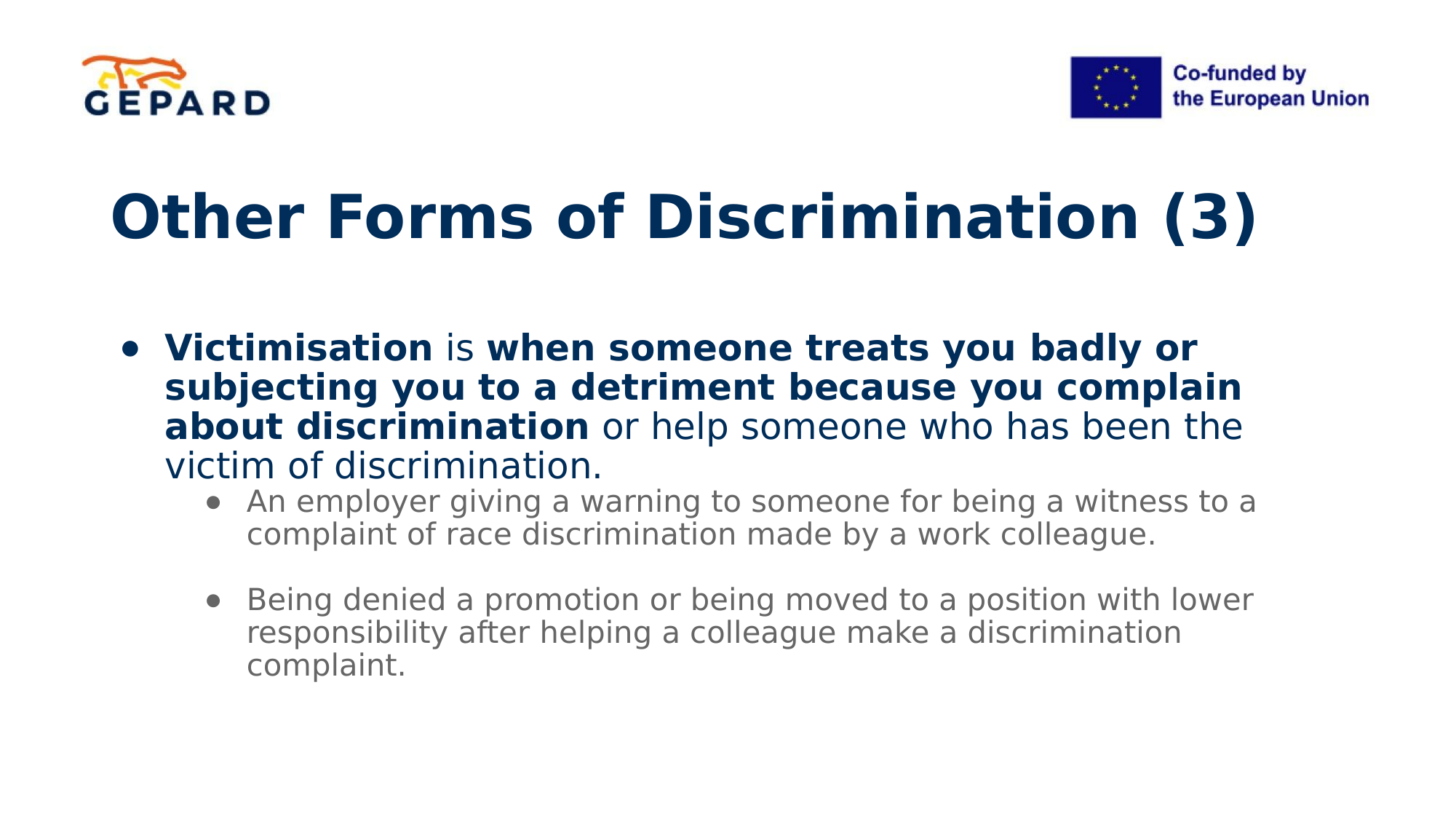

# Other Forms of Discrimination (3)
Victimisation is when someone treats you badly or subjecting you to a detriment because you complain about discrimination or help someone who has been the victim of discrimination.
An employer giving a warning to someone for being a witness to a complaint of race discrimination made by a work colleague.

Being denied a promotion or being moved to a position with lower responsibility after helping a colleague make a discrimination complaint.